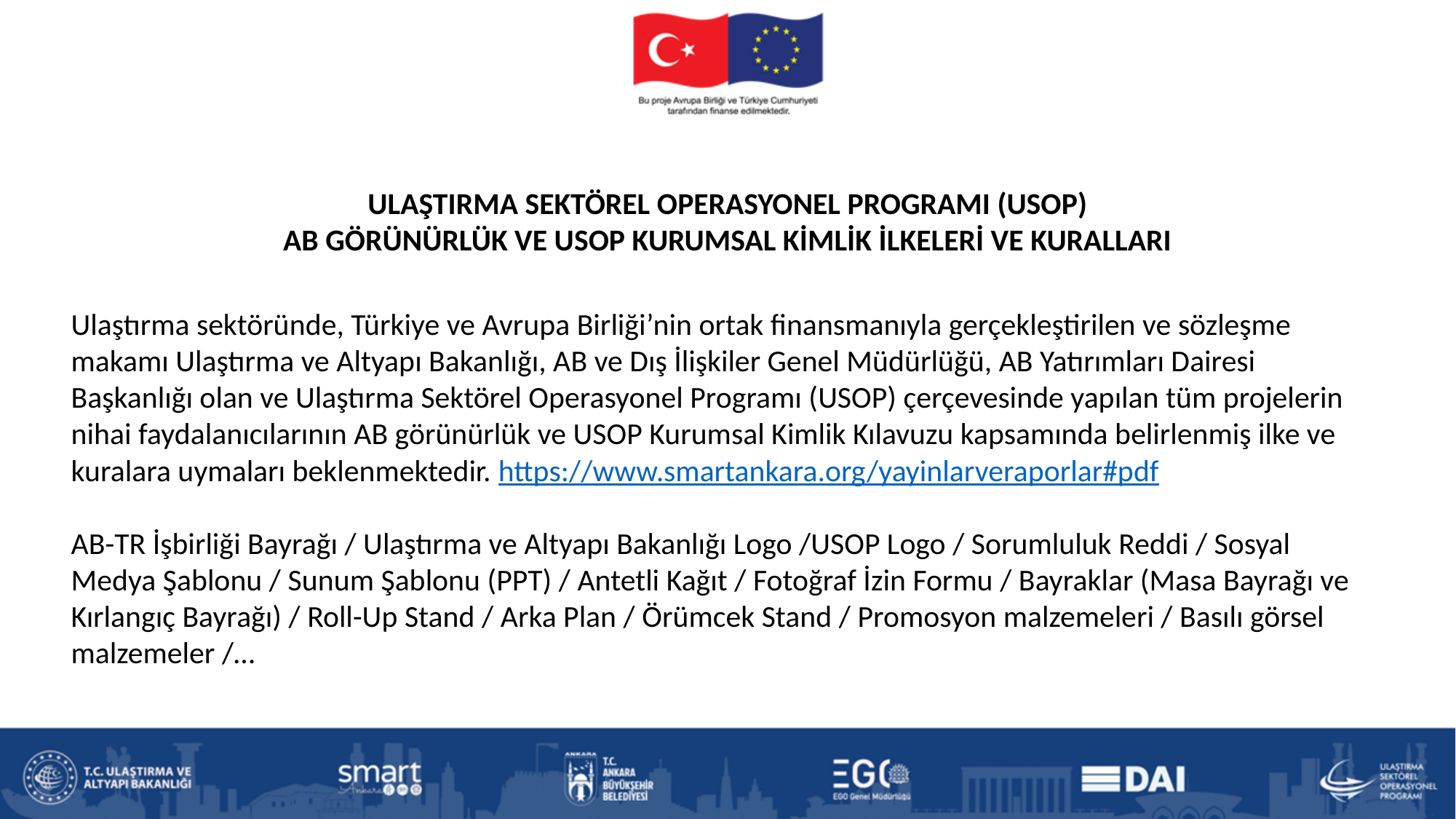

ULAŞTIRMA SEKTÖREL OPERASYONEL PROGRAMI (USOP)
AB GÖRÜNÜRLÜK VE USOP KURUMSAL KİMLİK İLKELERİ VE KURALLARI
Ulaştırma sektöründe, Türkiye ve Avrupa Birliği’nin ortak finansmanıyla gerçekleştirilen ve sözleşme makamı Ulaştırma ve Altyapı Bakanlığı, AB ve Dış İlişkiler Genel Müdürlüğü, AB Yatırımları Dairesi Başkanlığı olan ve Ulaştırma Sektörel Operasyonel Programı (USOP) çerçevesinde yapılan tüm projelerin nihai faydalanıcılarının AB görünürlük ve USOP Kurumsal Kimlik Kılavuzu kapsamında belirlenmiş ilke ve kuralara uymaları beklenmektedir. https://www.smartankara.org/yayinlarveraporlar#pdf

AB-TR İşbirliği Bayrağı / Ulaştırma ve Altyapı Bakanlığı Logo /USOP Logo / Sorumluluk Reddi / Sosyal Medya Şablonu / Sunum Şablonu (PPT) / Antetli Kağıt / Fotoğraf İzin Formu / Bayraklar (Masa Bayrağı ve Kırlangıç Bayrağı) / Roll-Up Stand / Arka Plan / Örümcek Stand / Promosyon malzemeleri / Basılı görsel malzemeler /…